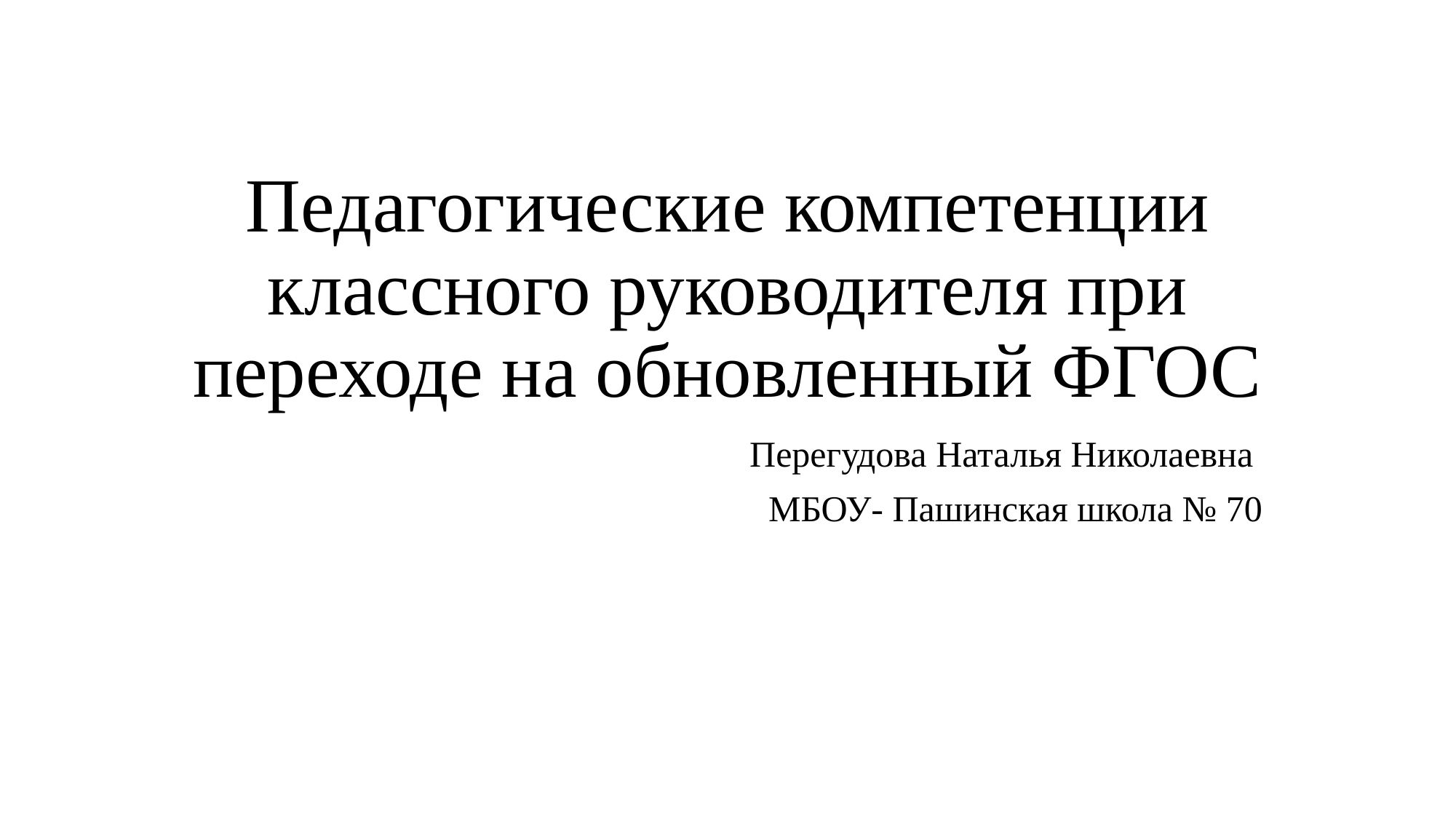

# Педагогические компетенции классного руководителя при переходе на обновленный ФГОС
Перегудова Наталья Николаевна
МБОУ- Пашинская школа № 70